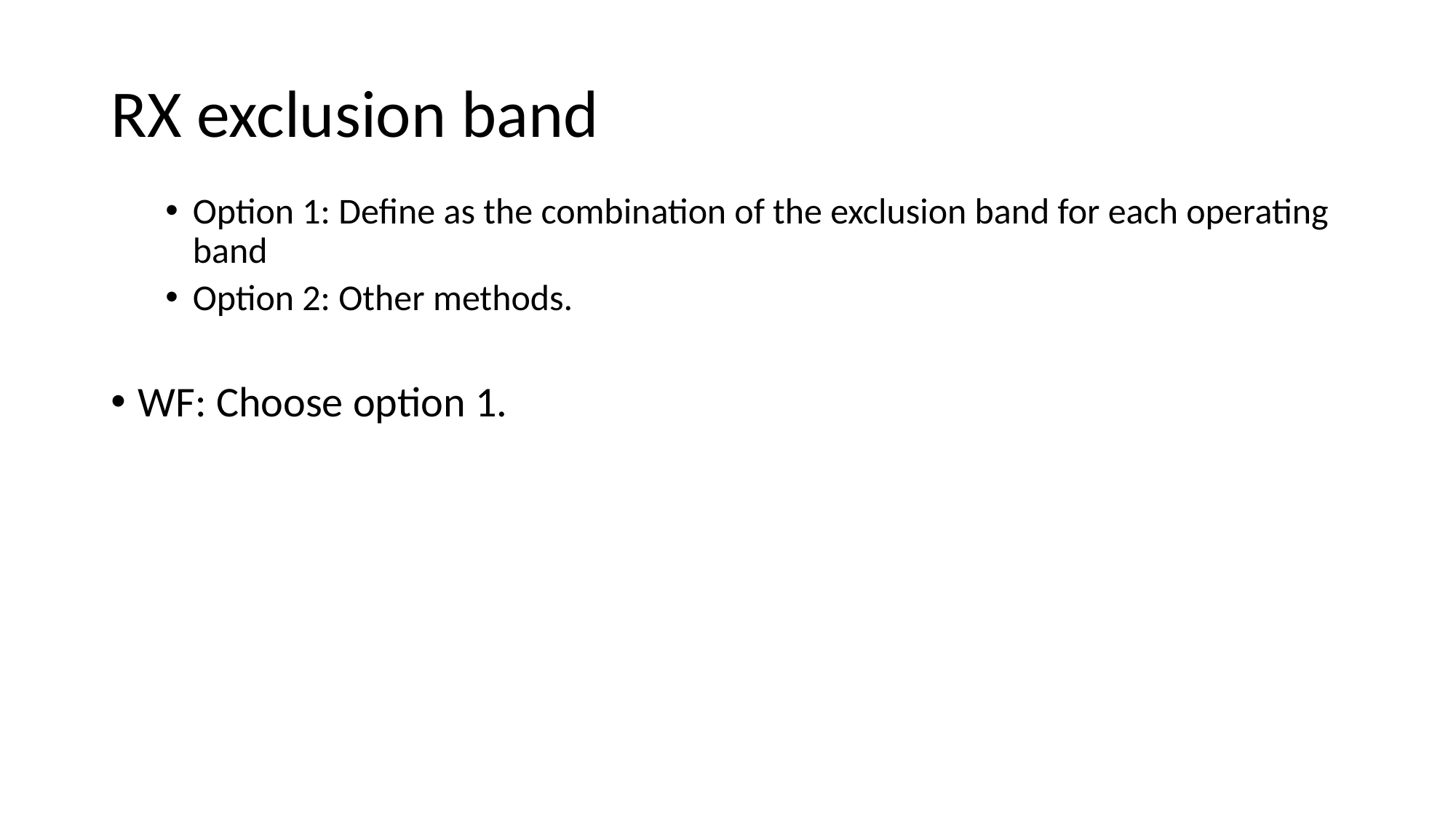

# RX exclusion band
Option 1: Define as the combination of the exclusion band for each operating band
Option 2: Other methods.

WF: Choose option 1.